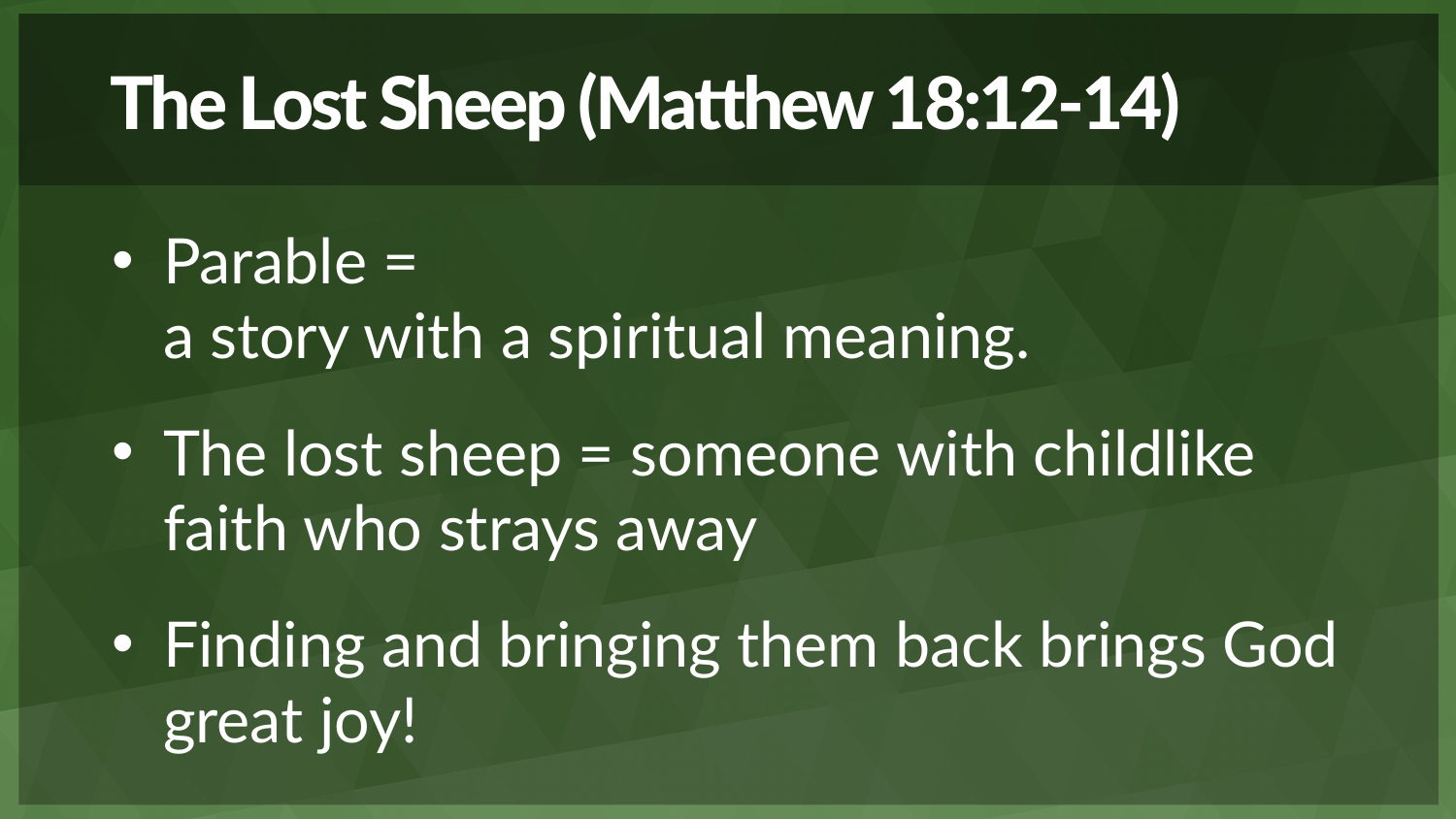

# The Lost Sheep (Matthew 18:12-14)
Parable =
a story with a spiritual meaning.
The lost sheep = someone with childlike faith who strays away
Finding and bringing them back brings God great joy!